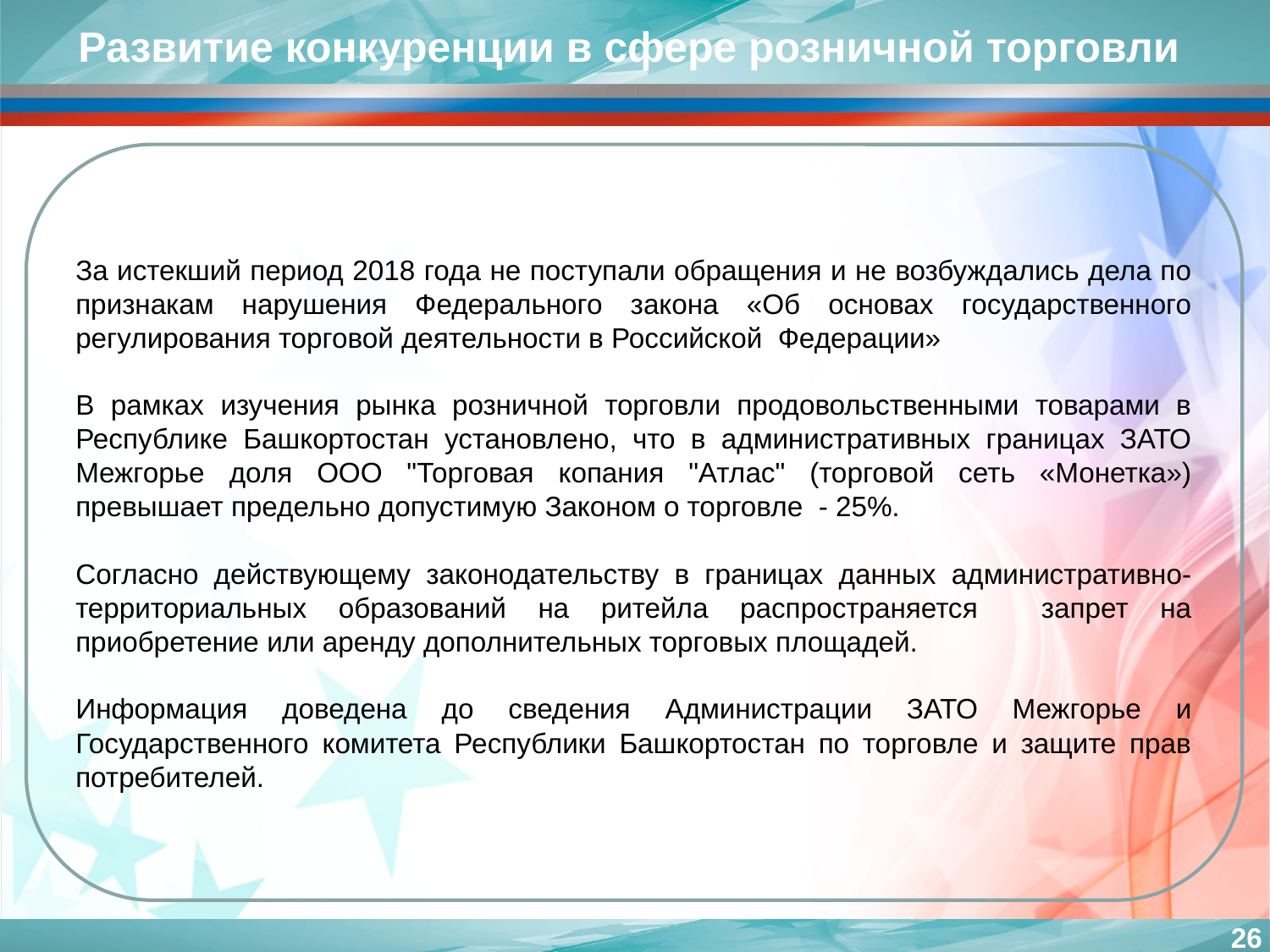

Развитие конкуренции в сфере розничной торговли
За истекший период 2018 года не поступали обращения и не возбуждались дела по признакам нарушения Федерального закона «Об основах государственного регулирования торговой деятельности в Российской  Федерации»

В рамках изучения рынка розничной торговли продовольственными товарами в Республике Башкортостан установлено, что в административных границах ЗАТО Межгорье доля ООО "Торговая копания "Атлас" (торговой сеть «Монетка») превышает предельно допустимую Законом о торговле  - 25%.

Согласно действующему законодательству в границах данных административно-территориальных образований на ритейла распространяется  запрет на приобретение или аренду дополнительных торговых площадей.

Информация доведена до сведения Администрации ЗАТО Межгорье и Государственного комитета Республики Башкортостан по торговле и защите прав потребителей.
26